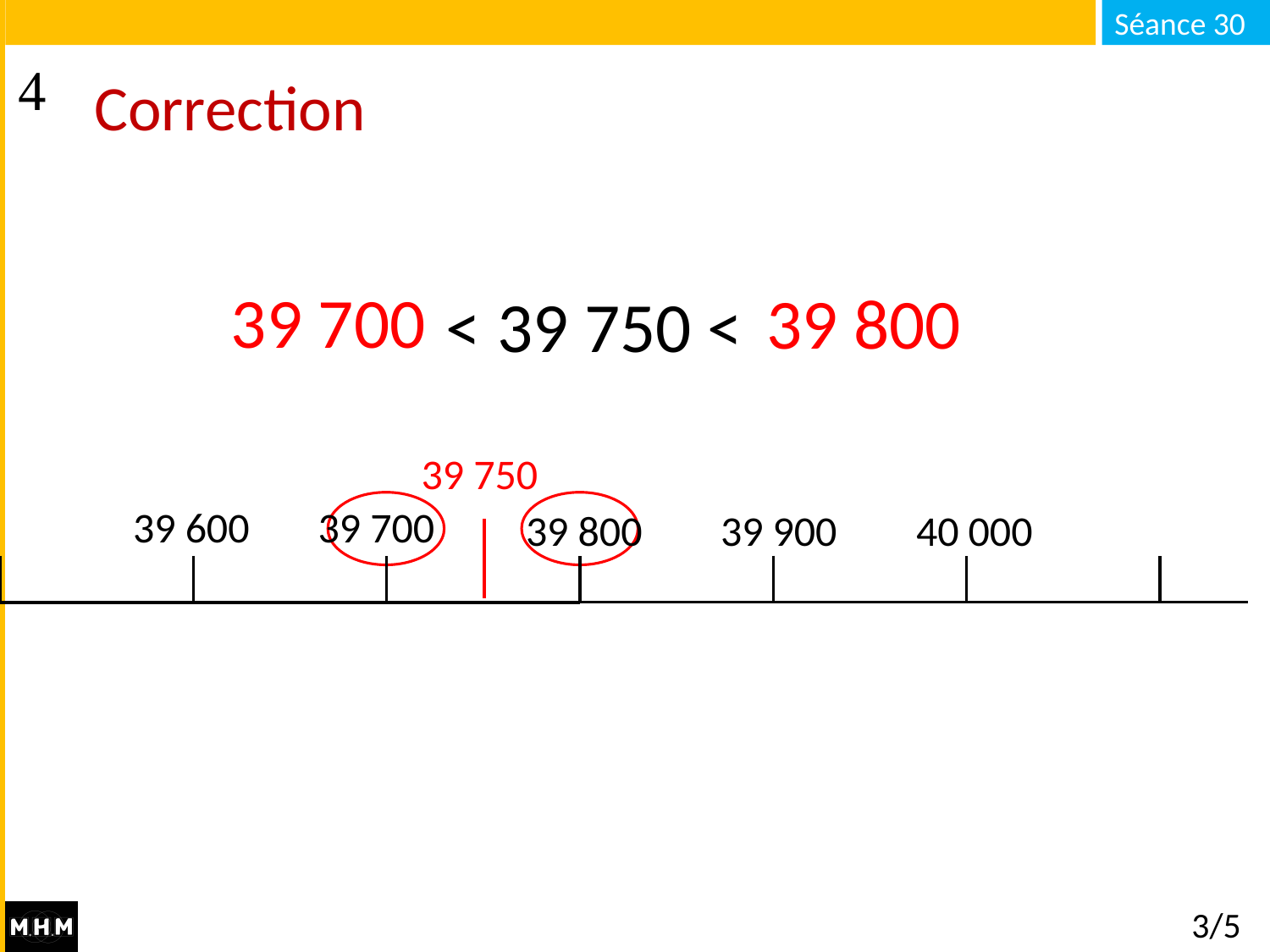

# Correction
39 700
39 800
… < 39 750 < …
39 750

39 600
39 700
39 800
39 900
40 000
3/5